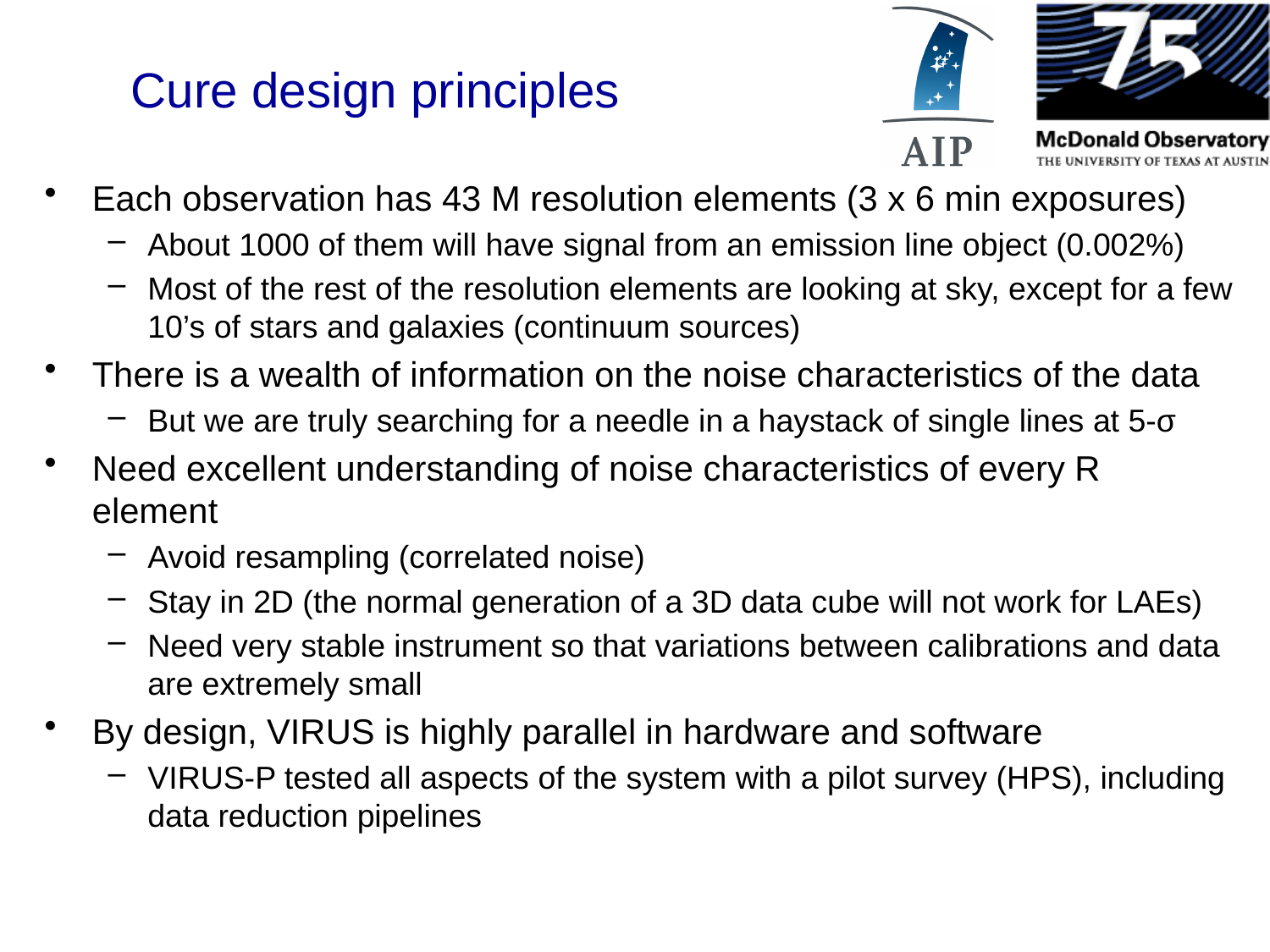

# Cure design principles
Each observation has 43 M resolution elements (3 x 6 min exposures)
About 1000 of them will have signal from an emission line object (0.002%)
Most of the rest of the resolution elements are looking at sky, except for a few 10’s of stars and galaxies (continuum sources)
There is a wealth of information on the noise characteristics of the data
But we are truly searching for a needle in a haystack of single lines at 5-σ
Need excellent understanding of noise characteristics of every R element
Avoid resampling (correlated noise)
Stay in 2D (the normal generation of a 3D data cube will not work for LAEs)
Need very stable instrument so that variations between calibrations and data are extremely small
By design, VIRUS is highly parallel in hardware and software
VIRUS-P tested all aspects of the system with a pilot survey (HPS), including data reduction pipelines